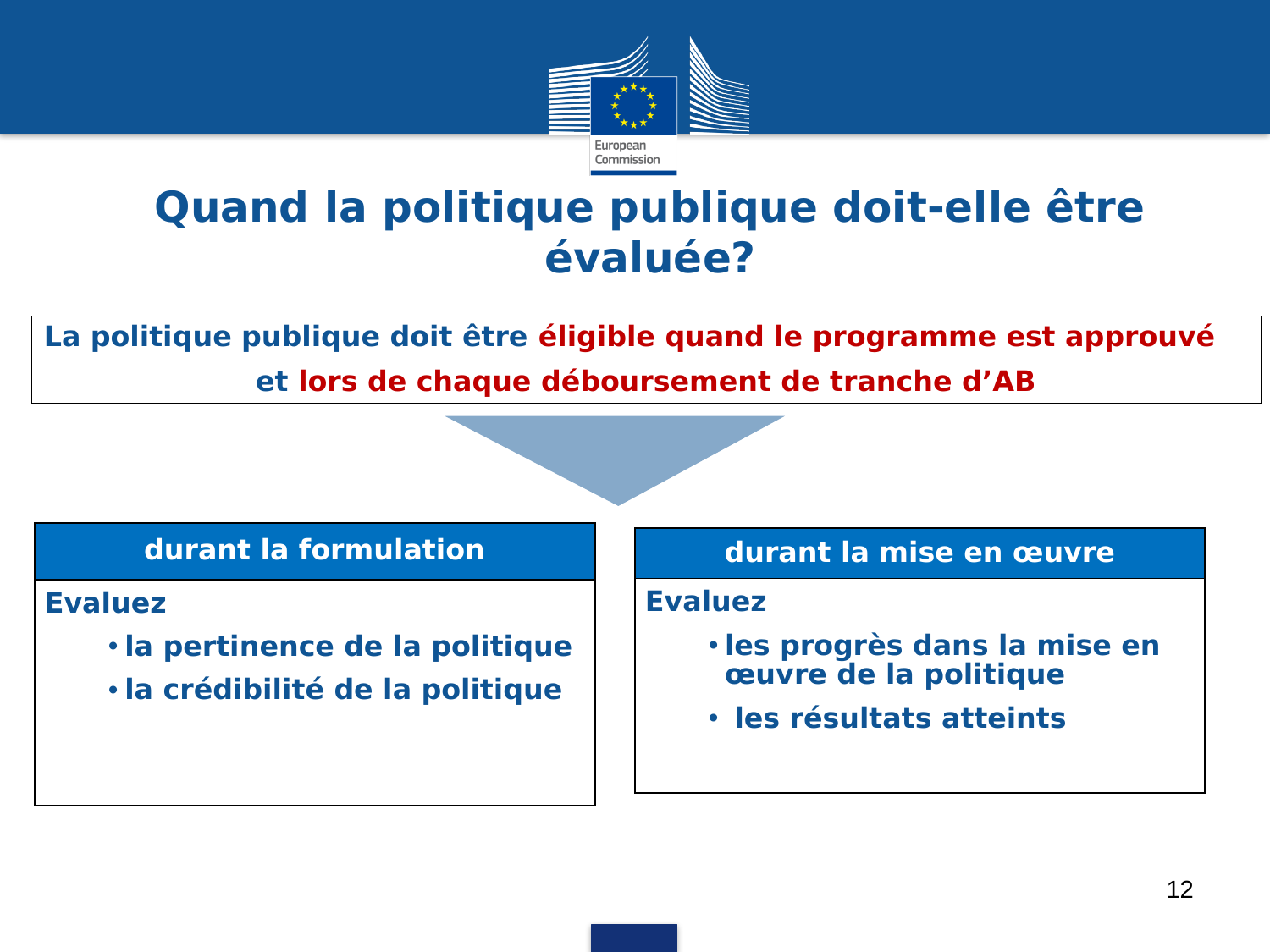

Running Head 12-Point Plain, Title Case
# Quand la politique publique doit-elle être évaluée?

La politique publique doit être éligible quand le programme est approuvé
et lors de chaque déboursement de tranche d’AB

| durant la formulation |
| --- |
| Evaluez la pertinence de la politique la crédibilité de la politique |
| durant la mise en œuvre |
| --- |
| Evaluez les progrès dans la mise en œuvre de la politique les résultats atteints |
12